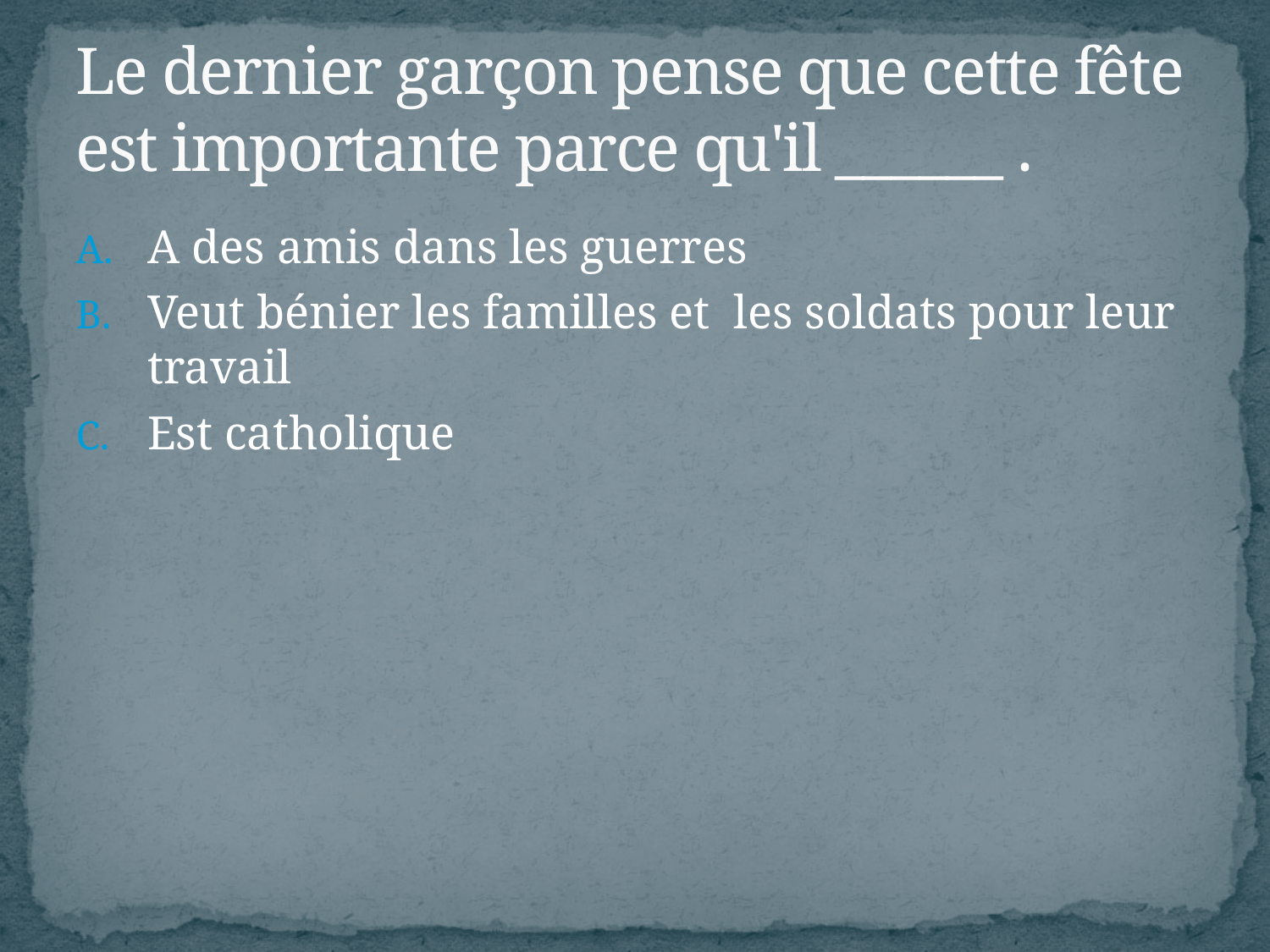

# Le dernier garçon pense que cette fête est importante parce qu'il ______ .
A des amis dans les guerres
Veut bénier les familles et  les soldats pour leur travail
Est catholique